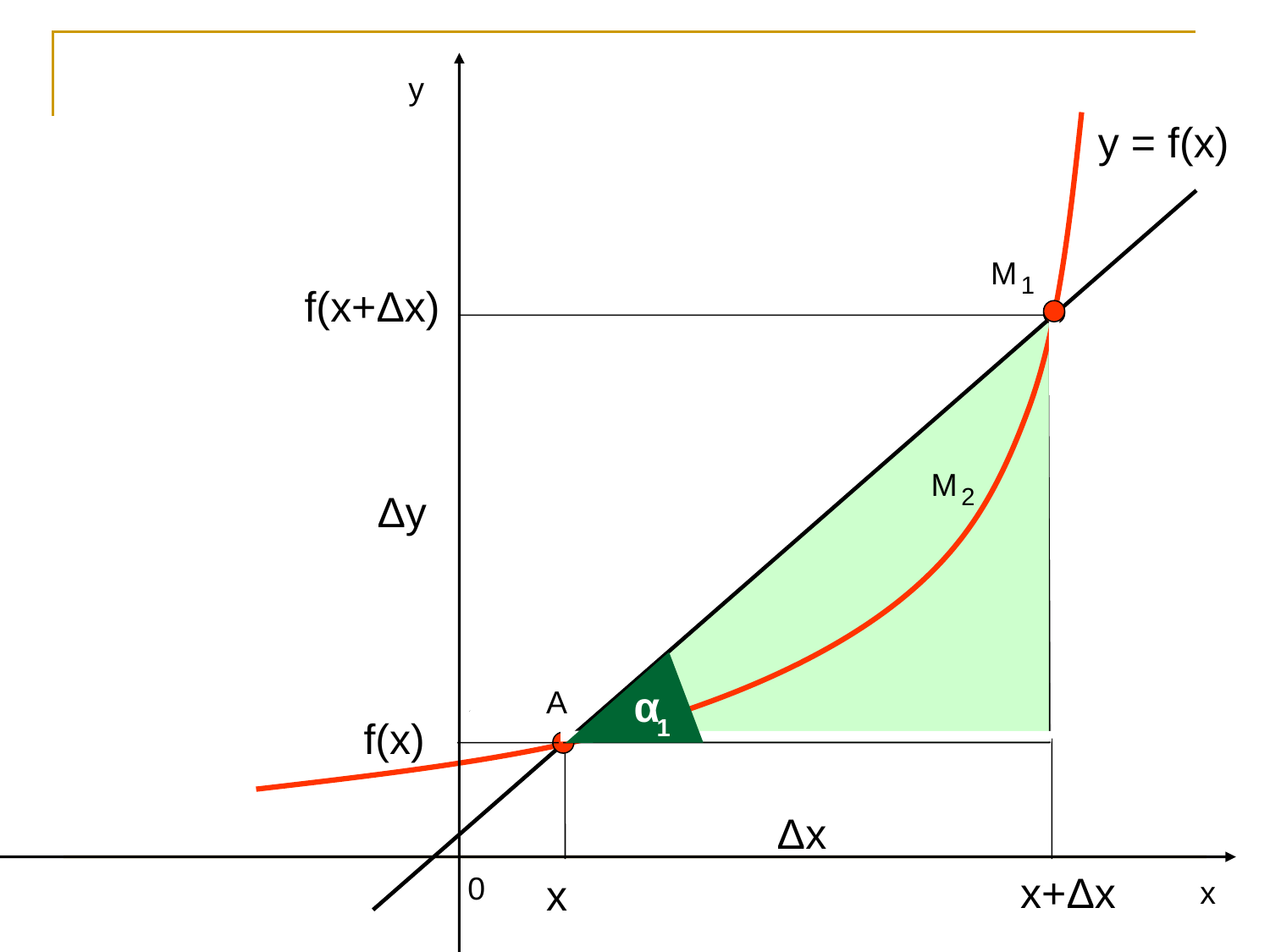

у
y = f(x)

М
1
f(x+Δх)

М
2
Δу

α
1
А
f(x)

Δх

х+Δх
0
х
х